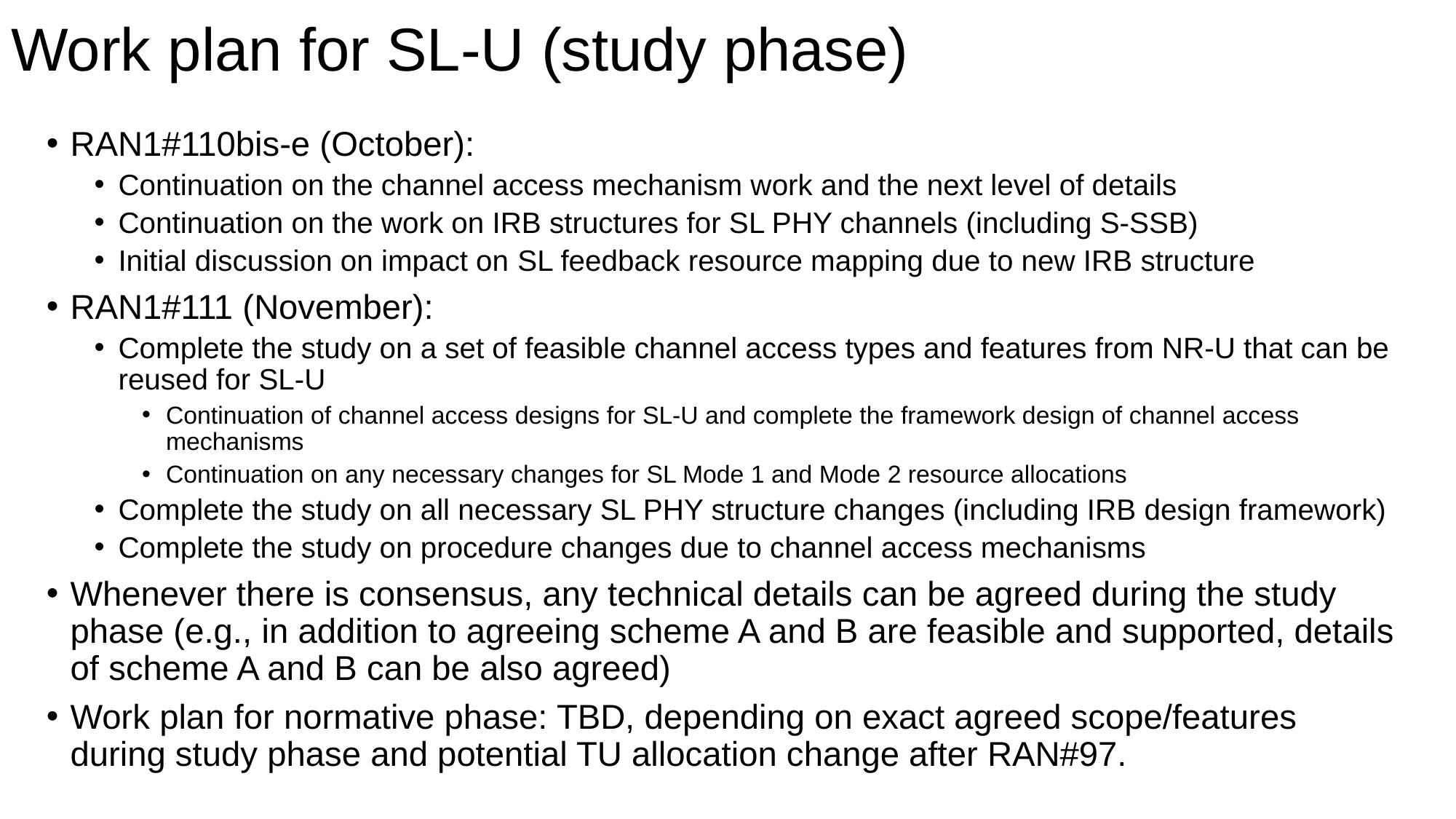

# Work plan for SL-U (study phase)
RAN1#110bis-e (October):
Continuation on the channel access mechanism work and the next level of details
Continuation on the work on IRB structures for SL PHY channels (including S-SSB)
Initial discussion on impact on SL feedback resource mapping due to new IRB structure
RAN1#111 (November):
Complete the study on a set of feasible channel access types and features from NR-U that can be reused for SL-U
Continuation of channel access designs for SL-U and complete the framework design of channel access mechanisms
Continuation on any necessary changes for SL Mode 1 and Mode 2 resource allocations
Complete the study on all necessary SL PHY structure changes (including IRB design framework)
Complete the study on procedure changes due to channel access mechanisms
Whenever there is consensus, any technical details can be agreed during the study phase (e.g., in addition to agreeing scheme A and B are feasible and supported, details of scheme A and B can be also agreed)
Work plan for normative phase: TBD, depending on exact agreed scope/features during study phase and potential TU allocation change after RAN#97.